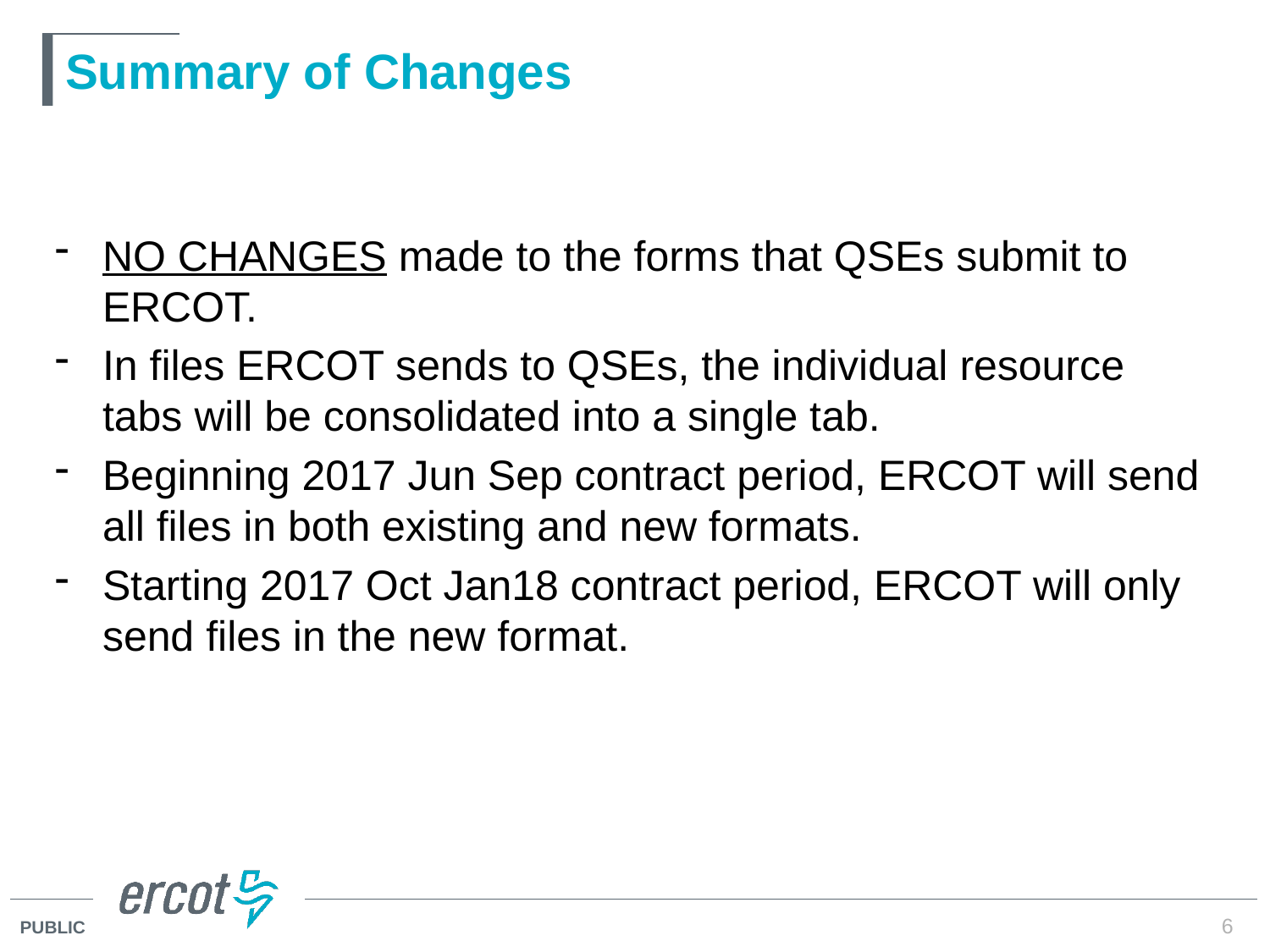

# Summary of Changes
NO CHANGES made to the forms that QSEs submit to ERCOT.
In files ERCOT sends to QSEs, the individual resource tabs will be consolidated into a single tab.
Beginning 2017 Jun Sep contract period, ERCOT will send all files in both existing and new formats.
Starting 2017 Oct Jan18 contract period, ERCOT will only send files in the new format.
6